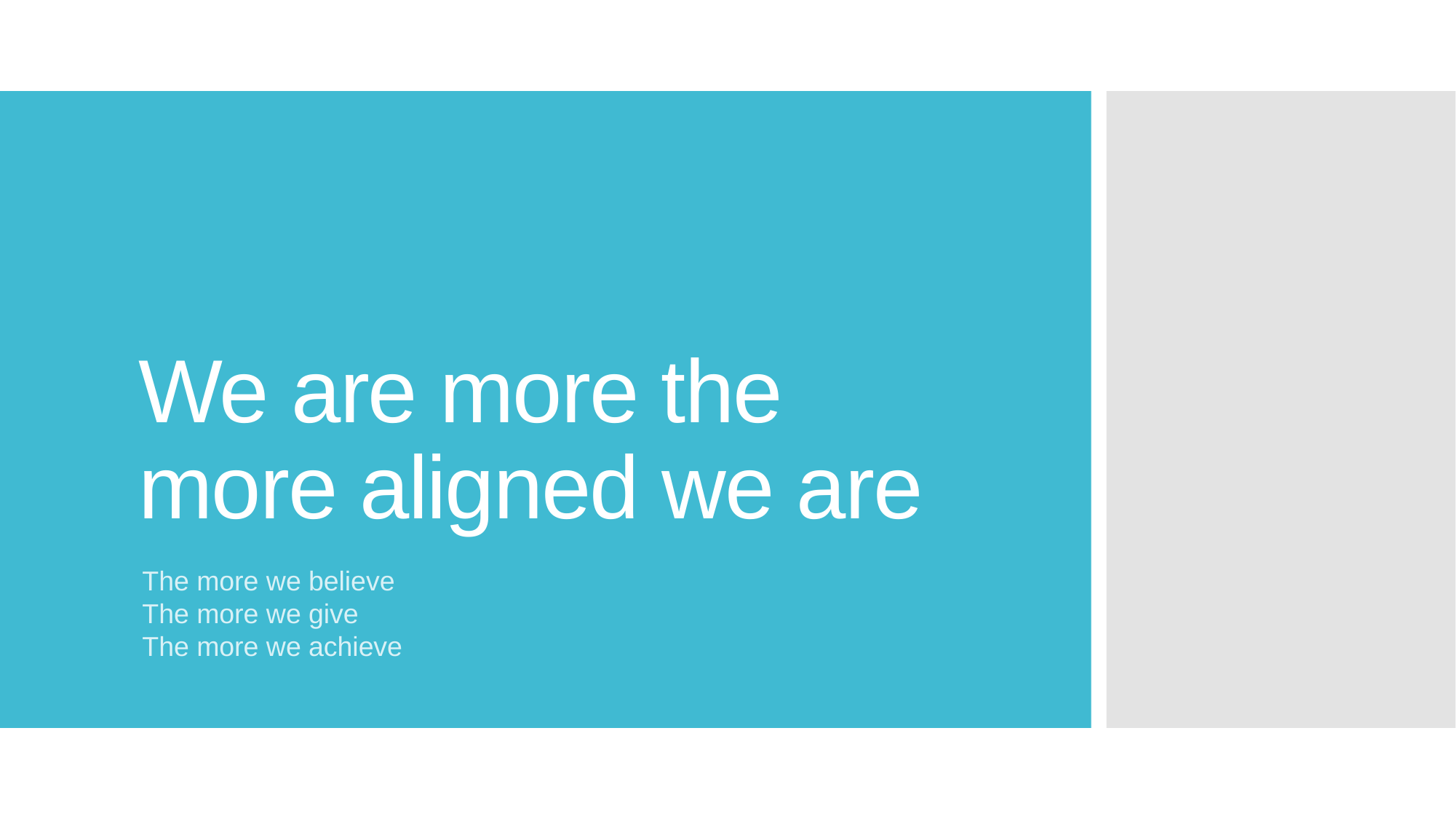

# We are more the more aligned we are

The more we believe
The more we give
The more we achieve